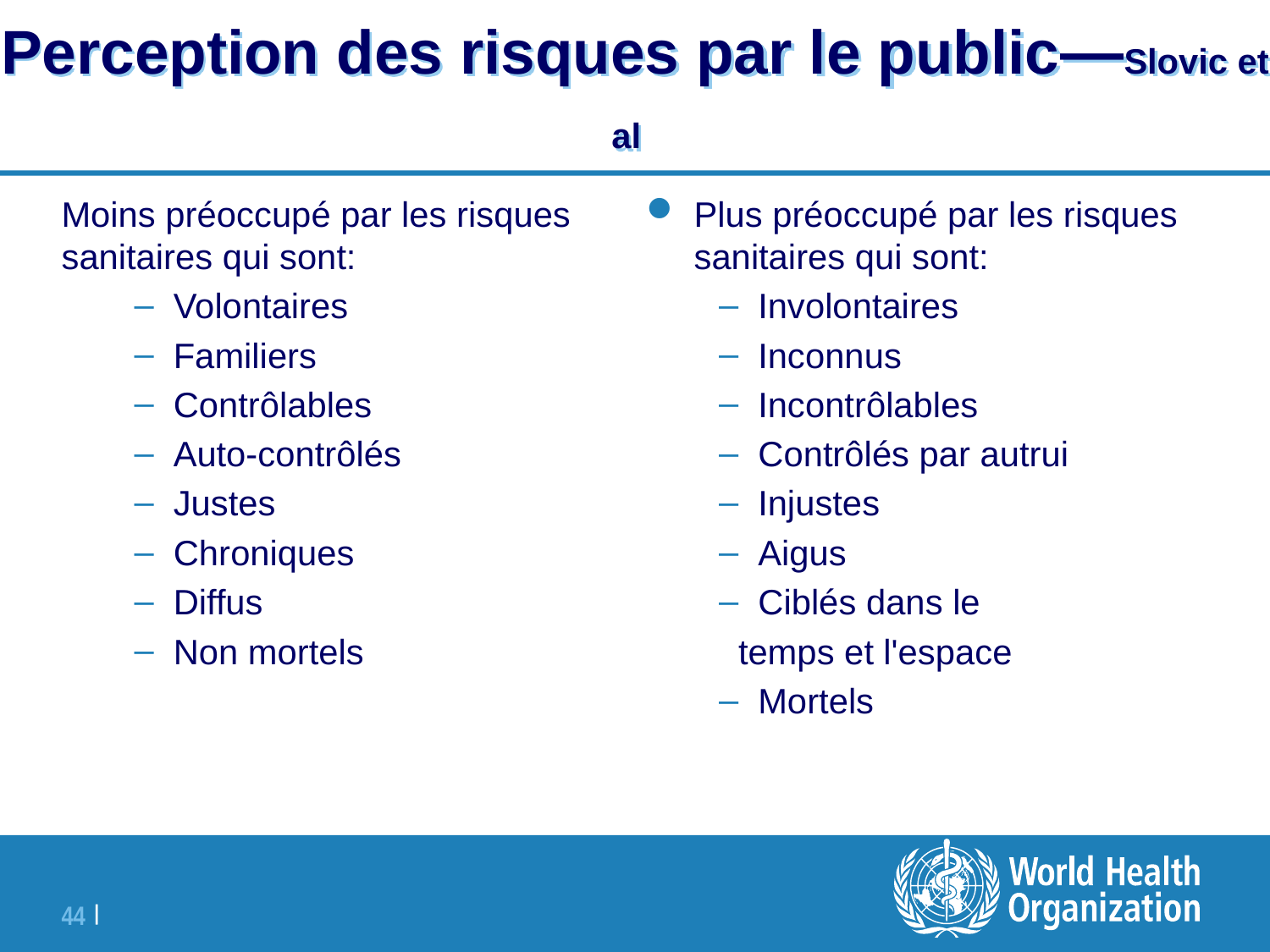

# Perception des risques par le public—Slovic et al
Moins préoccupé par les risques sanitaires qui sont:
Volontaires
Familiers
Contrôlables
Auto-contrôlés
Justes
Chroniques
Diffus
Non mortels

Plus préoccupé par les risques sanitaires qui sont:
Involontaires
Inconnus
Incontrôlables
Contrôlés par autrui
Injustes
Aigus
Ciblés dans le
  temps et l'espace
Mortels